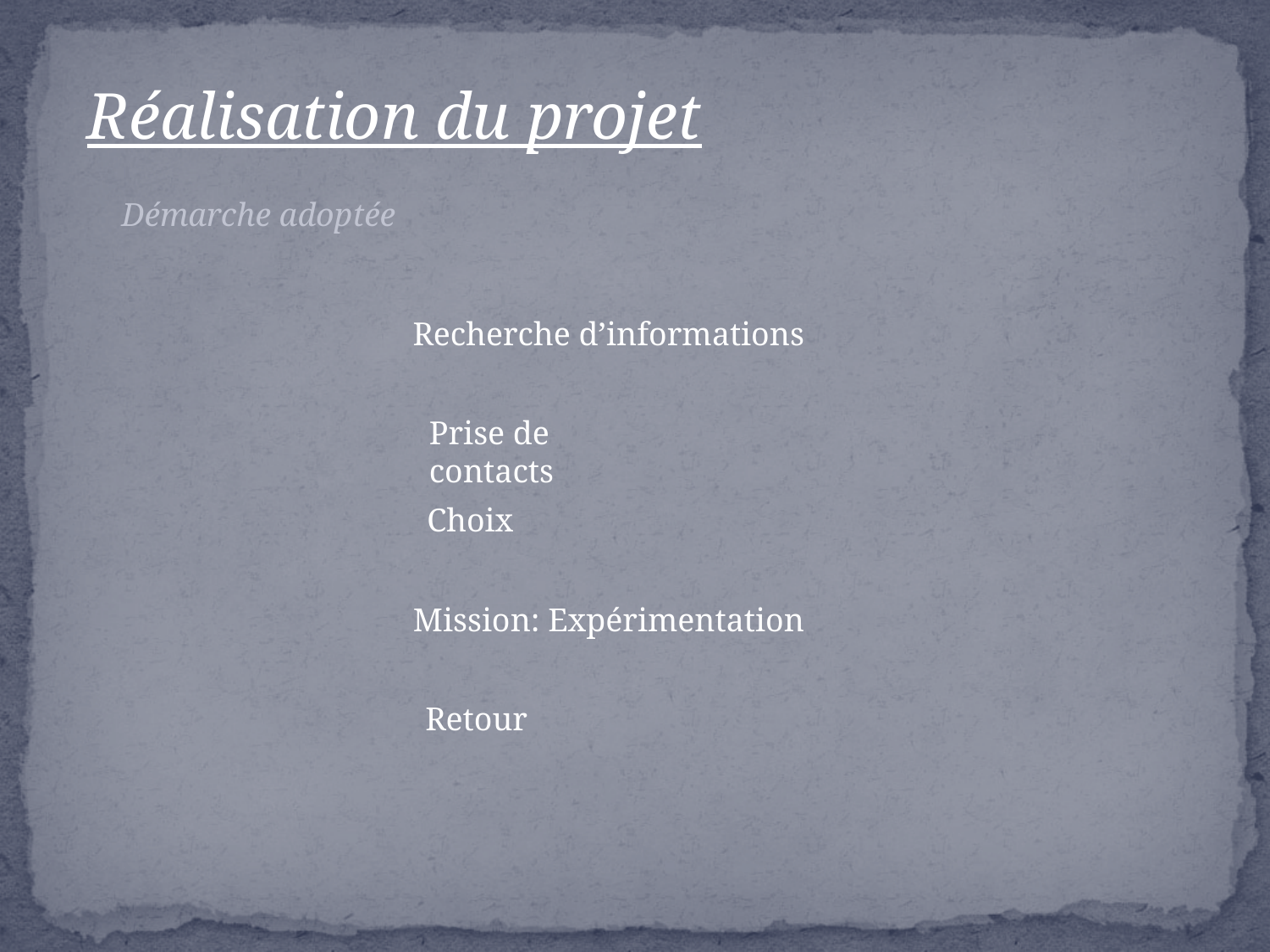

Réalisation du projet
Démarche adoptée
Recherche d’informations
Prise de contacts
Choix
Mission: Expérimentation
Retour